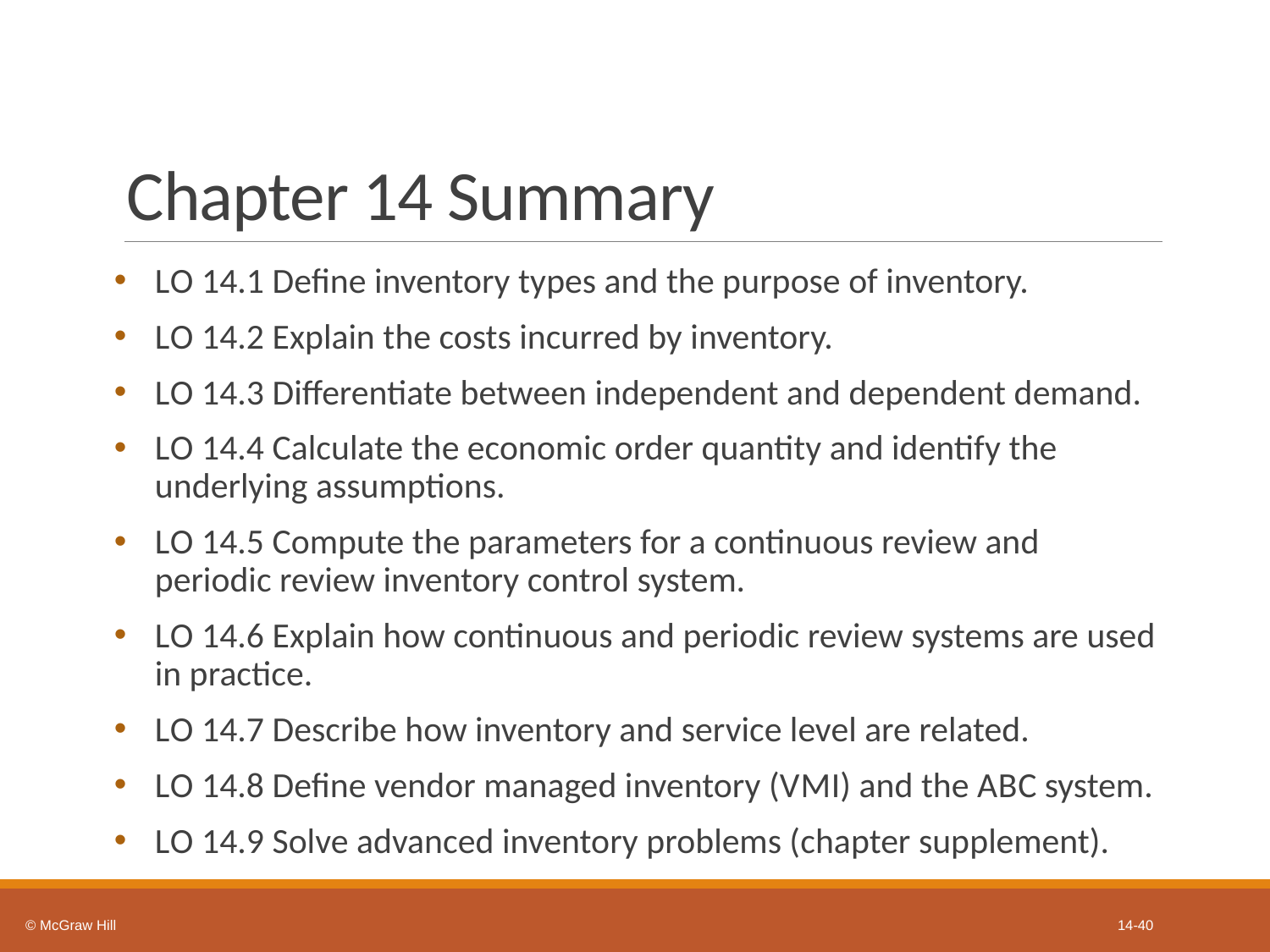

# Chapter 14 Summary
L O 14.1 Define inventory types and the purpose of inventory.
L O 14.2 Explain the costs incurred by inventory.
L O 14.3 Differentiate between independent and dependent demand.
L O 14.4 Calculate the economic order quantity and identify the underlying assumptions.
L O 14.5 Compute the parameters for a continuous review and periodic review inventory control system.
L O 14.6 Explain how continuous and periodic review systems are used in practice.
L O 14.7 Describe how inventory and service level are related.
L O 14.8 Define vendor managed inventory (V M I) and the A B C system.
L O 14.9 Solve advanced inventory problems (chapter supplement).